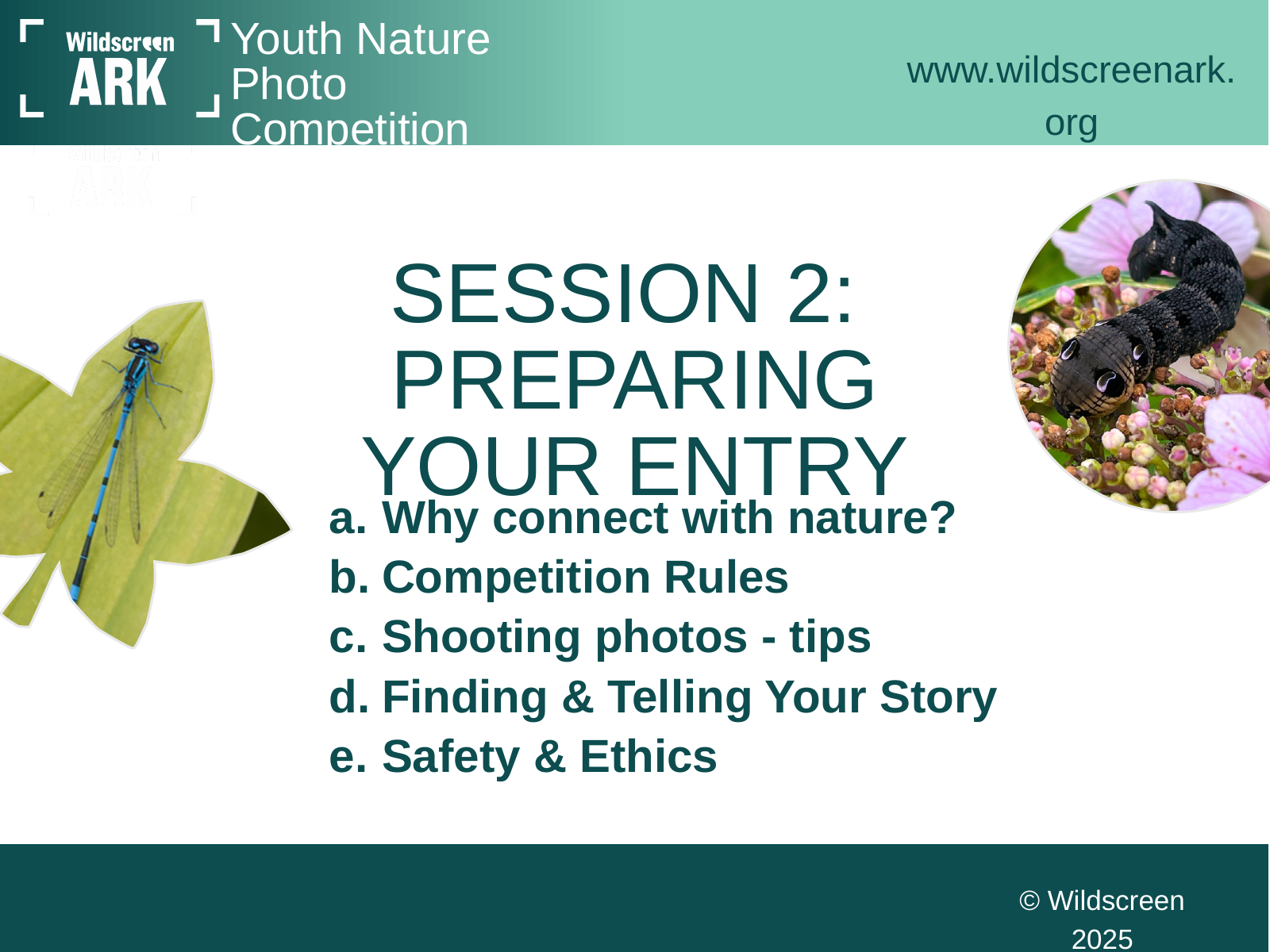

Youth Nature Photo Competition
www.wildscreenark.org

SESSION 2:
PREPARING YOUR ENTRY

Why connect with nature?
Competition Rules
Shooting photos - tips
Finding & Telling Your Story
Safety & Ethics

© Wildscreen 2025